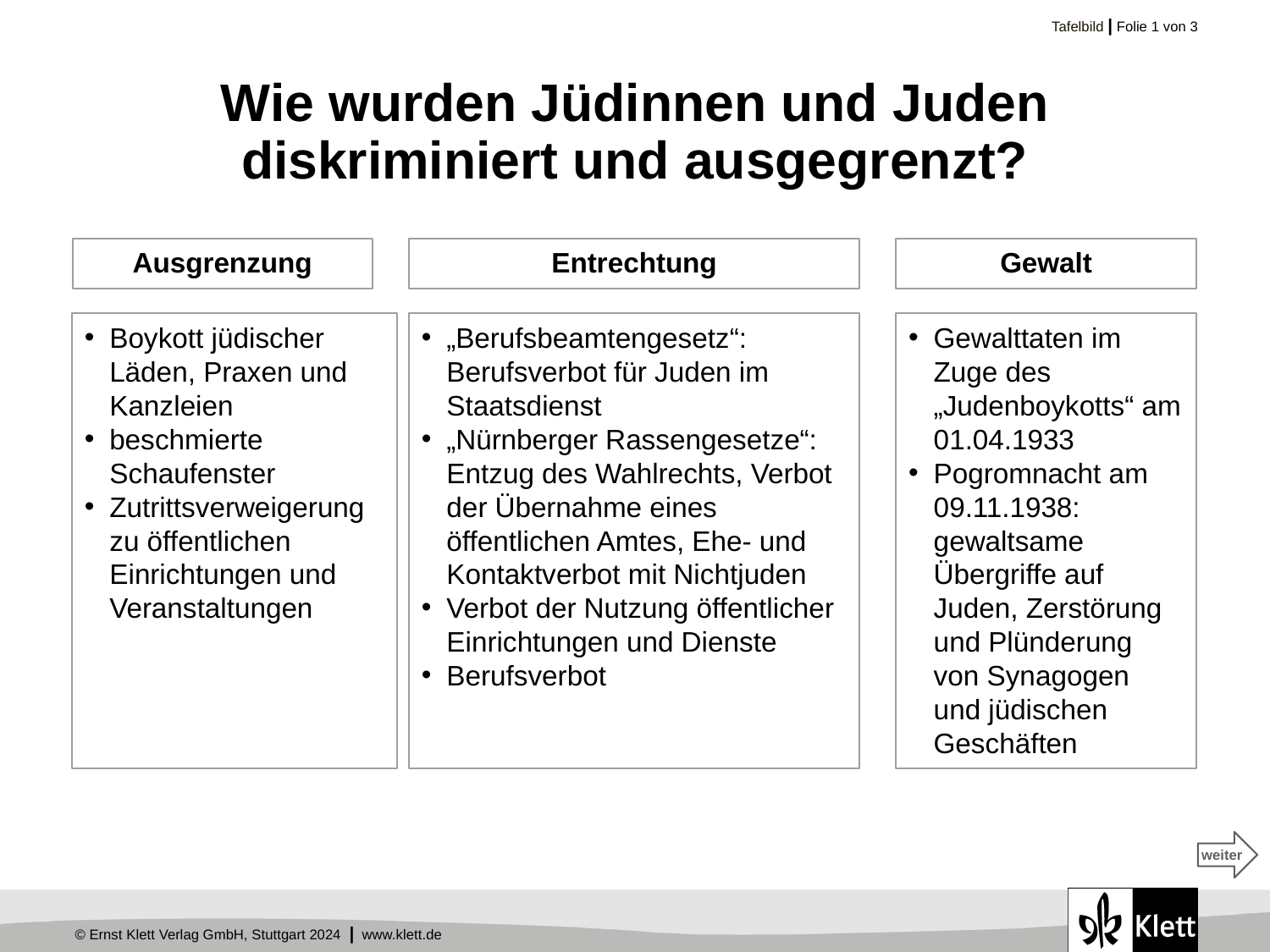

# Wie wurden Jüdinnen und Juden diskriminiert und ausgegrenzt?
Ausgrenzung
Entrechtung
Gewalt
„Berufsbeamtengesetz“: Berufsverbot für Juden im Staatsdienst
„Nürnberger Rassengesetze“: Entzug des Wahlrechts, Verbot der Übernahme eines öffentlichen Amtes, Ehe- und Kontaktverbot mit Nichtjuden
Verbot der Nutzung öffentlicher Einrichtungen und Dienste
Berufsverbot
Boykott jüdischer Läden, Praxen und Kanzleien
beschmierte Schaufenster
Zutrittsverweigerung zu öffentlichen Einrichtungen und Veranstaltungen
Gewalttaten im Zuge des „Judenboykotts“ am 01.04.1933
Pogromnacht am 09.11.1938: gewaltsame Übergriffe auf Juden, Zerstörung und Plünderung von Synagogen und jüdischen Geschäften
weiter